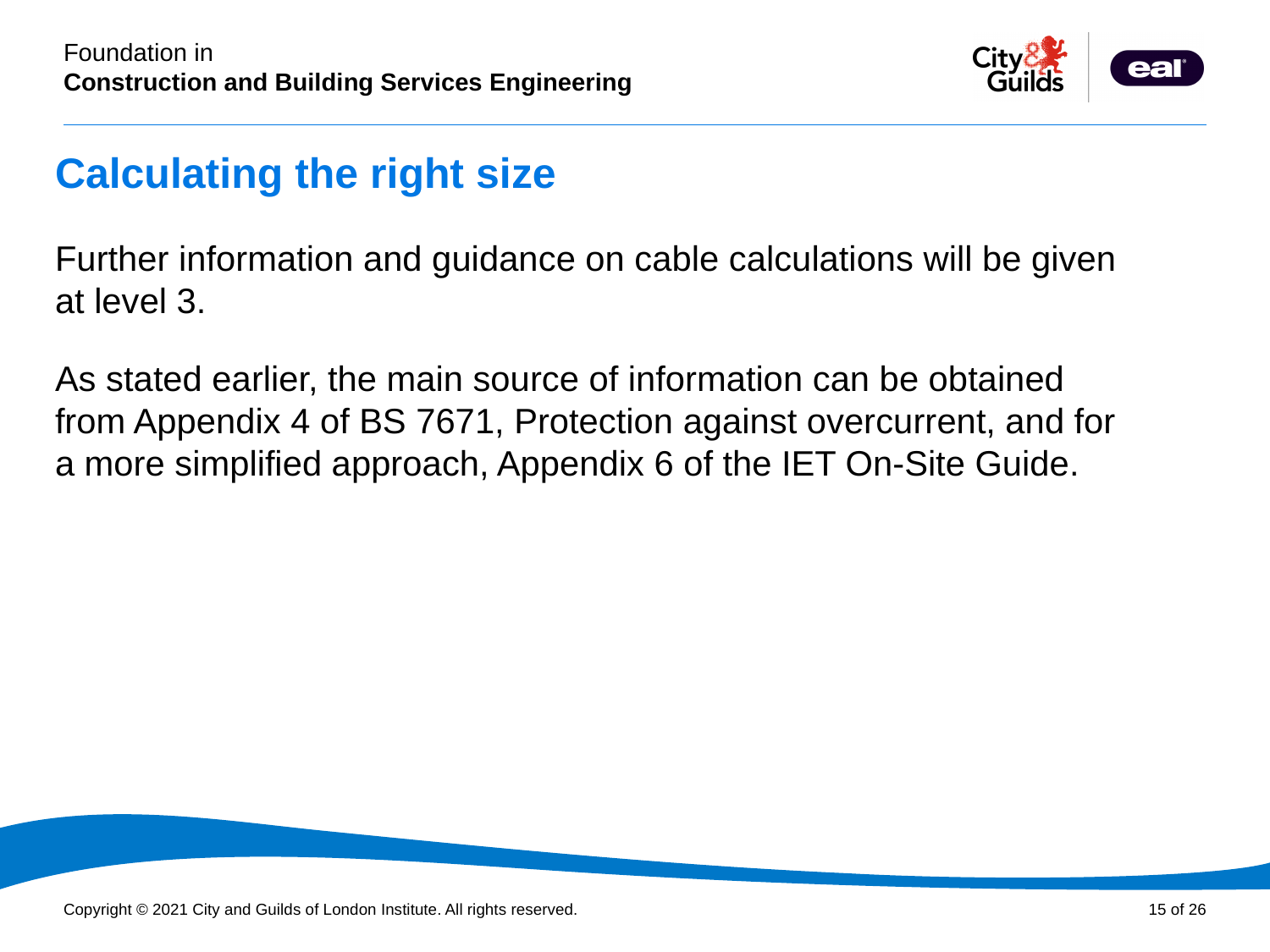

# Calculating the right size
Further information and guidance on cable calculations will be given at level 3.
As stated earlier, the main source of information can be obtained from Appendix 4 of BS 7671, Protection against overcurrent, and for a more simplified approach, Appendix 6 of the IET On-Site Guide.